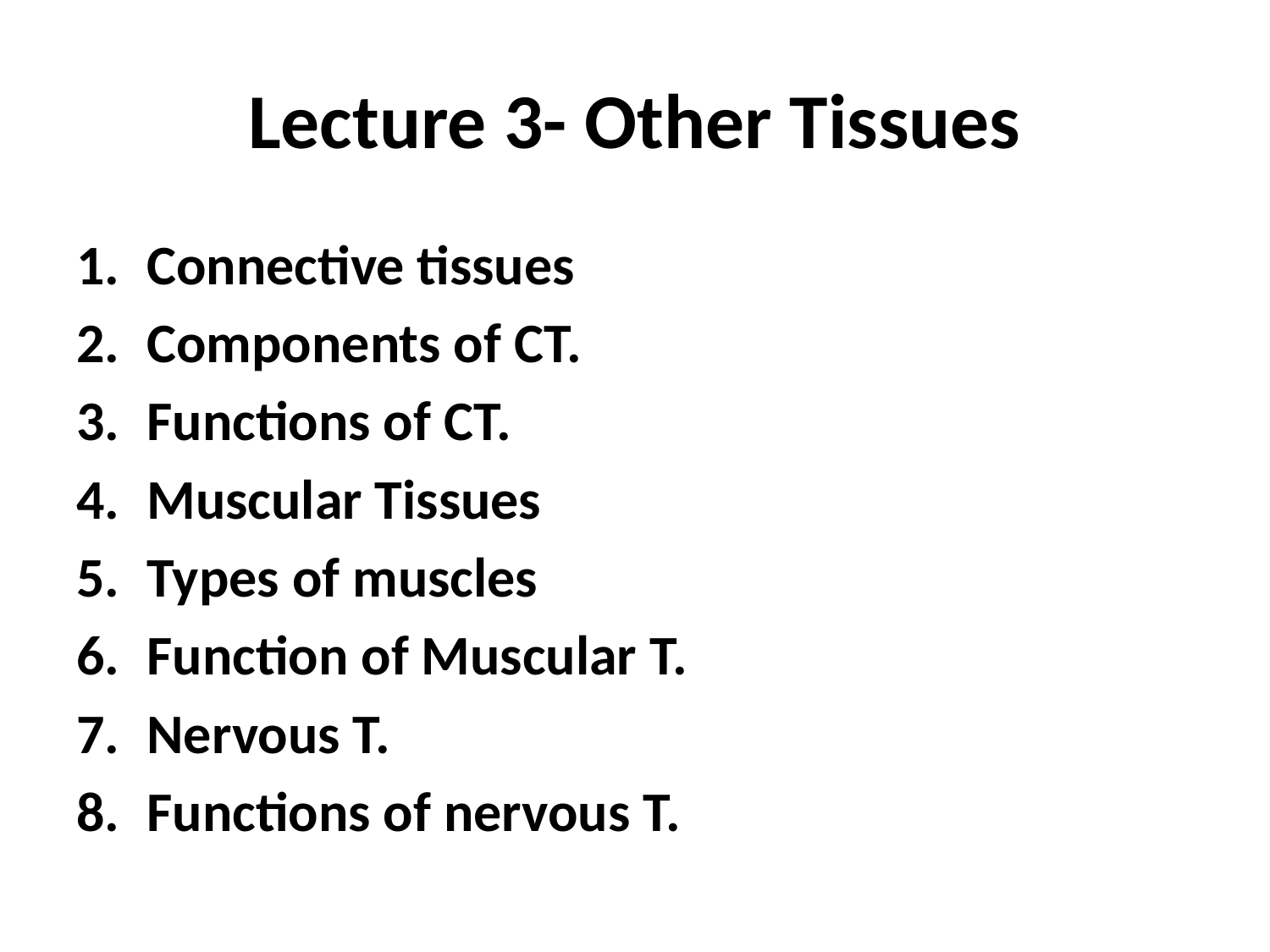

# Lecture 3- Other Tissues
Connective tissues
Components of CT.
Functions of CT.
Muscular Tissues
Types of muscles
Function of Muscular T.
Nervous T.
Functions of nervous T.